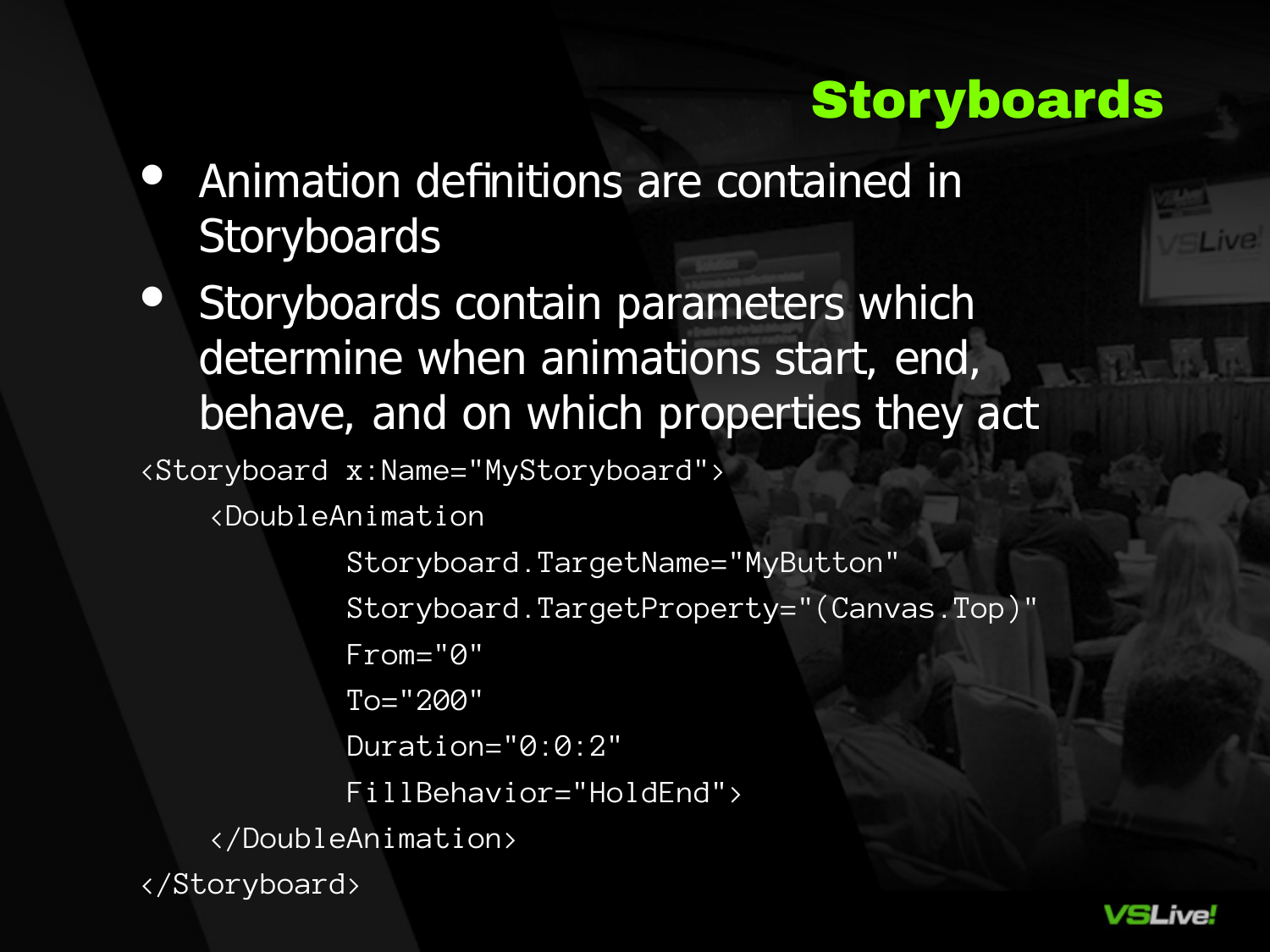

# Storyboards
Animation definitions are contained in Storyboards
Storyboards contain parameters which determine when animations start, end, behave, and on which properties they act
<Storyboard x:Name="MyStoryboard">
    <DoubleAnimation
            Storyboard.TargetName="MyButton"
            Storyboard.TargetProperty="(Canvas.Top)"
            From="0"
            To="200"
            Duration="0:0:2"
            FillBehavior="HoldEnd">
    </DoubleAnimation>
</Storyboard>